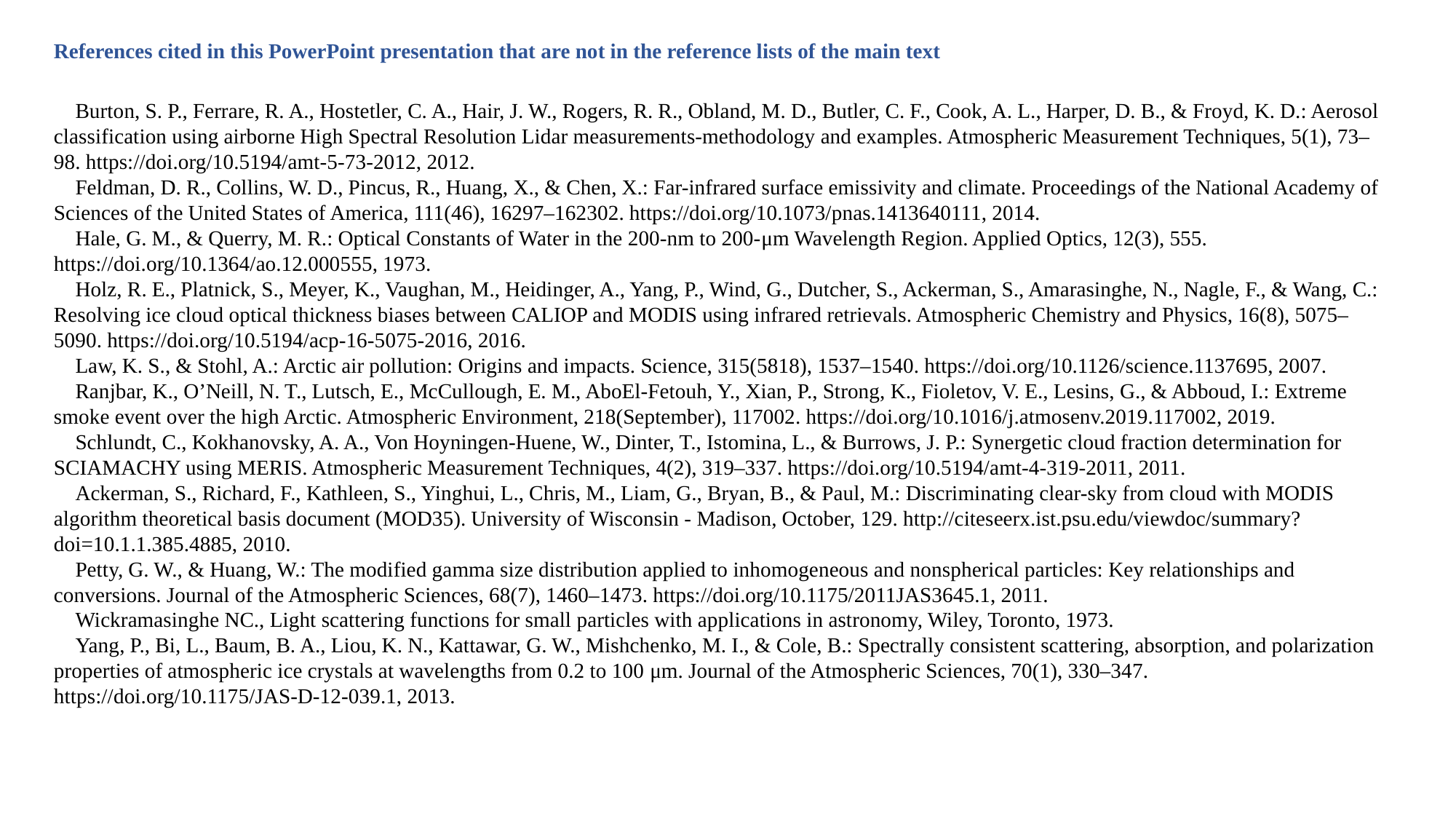

References cited in this PowerPoint presentation that are not in the reference lists of the main text

Burton, S. P., Ferrare, R. A., Hostetler, C. A., Hair, J. W., Rogers, R. R., Obland, M. D., Butler, C. F., Cook, A. L., Harper, D. B., & Froyd, K. D.: Aerosol classification using airborne High Spectral Resolution Lidar measurements-methodology and examples. Atmospheric Measurement Techniques, 5(1), 73–98. https://doi.org/10.5194/amt-5-73-2012, 2012.
Feldman, D. R., Collins, W. D., Pincus, R., Huang, X., & Chen, X.: Far-infrared surface emissivity and climate. Proceedings of the National Academy of Sciences of the United States of America, 111(46), 16297–162302. https://doi.org/10.1073/pnas.1413640111, 2014.
Hale, G. M., & Querry, M. R.: Optical Constants of Water in the 200-nm to 200-μm Wavelength Region. Applied Optics, 12(3), 555. https://doi.org/10.1364/ao.12.000555, 1973.
Holz, R. E., Platnick, S., Meyer, K., Vaughan, M., Heidinger, A., Yang, P., Wind, G., Dutcher, S., Ackerman, S., Amarasinghe, N., Nagle, F., & Wang, C.: Resolving ice cloud optical thickness biases between CALIOP and MODIS using infrared retrievals. Atmospheric Chemistry and Physics, 16(8), 5075–5090. https://doi.org/10.5194/acp-16-5075-2016, 2016.
Law, K. S., & Stohl, A.: Arctic air pollution: Origins and impacts. Science, 315(5818), 1537–1540. https://doi.org/10.1126/science.1137695, 2007.
Ranjbar, K., O’Neill, N. T., Lutsch, E., McCullough, E. M., AboEl-Fetouh, Y., Xian, P., Strong, K., Fioletov, V. E., Lesins, G., & Abboud, I.: Extreme smoke event over the high Arctic. Atmospheric Environment, 218(September), 117002. https://doi.org/10.1016/j.atmosenv.2019.117002, 2019.
Schlundt, C., Kokhanovsky, A. A., Von Hoyningen-Huene, W., Dinter, T., Istomina, L., & Burrows, J. P.: Synergetic cloud fraction determination for SCIAMACHY using MERIS. Atmospheric Measurement Techniques, 4(2), 319–337. https://doi.org/10.5194/amt-4-319-2011, 2011.
Ackerman, S., Richard, F., Kathleen, S., Yinghui, L., Chris, M., Liam, G., Bryan, B., & Paul, M.: Discriminating clear-sky from cloud with MODIS algorithm theoretical basis document (MOD35). University of Wisconsin - Madison, October, 129. http://citeseerx.ist.psu.edu/viewdoc/summary?doi=10.1.1.385.4885, 2010.
Petty, G. W., & Huang, W.: The modified gamma size distribution applied to inhomogeneous and nonspherical particles: Key relationships and conversions. Journal of the Atmospheric Sciences, 68(7), 1460–1473. https://doi.org/10.1175/2011JAS3645.1, 2011.
Wickramasinghe NC., Light scattering functions for small particles with applications in astronomy, Wiley, Toronto, 1973.
Yang, P., Bi, L., Baum, B. A., Liou, K. N., Kattawar, G. W., Mishchenko, M. I., & Cole, B.: Spectrally consistent scattering, absorption, and polarization properties of atmospheric ice crystals at wavelengths from 0.2 to 100 μm. Journal of the Atmospheric Sciences, 70(1), 330–347. https://doi.org/10.1175/JAS-D-12-039.1, 2013.